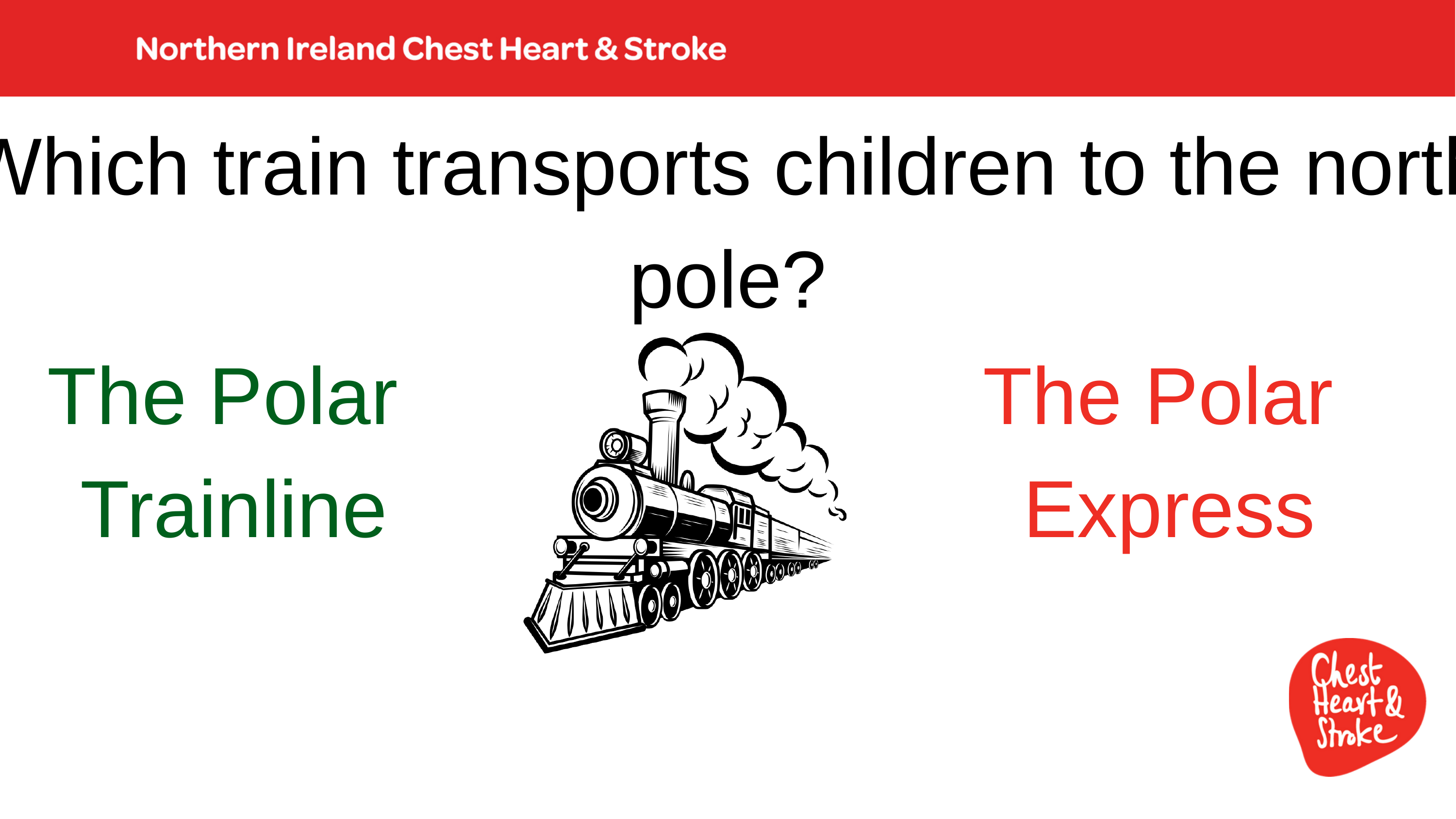

Which train transports children to the north pole?

The Polar
Trainline
The Polar
Express